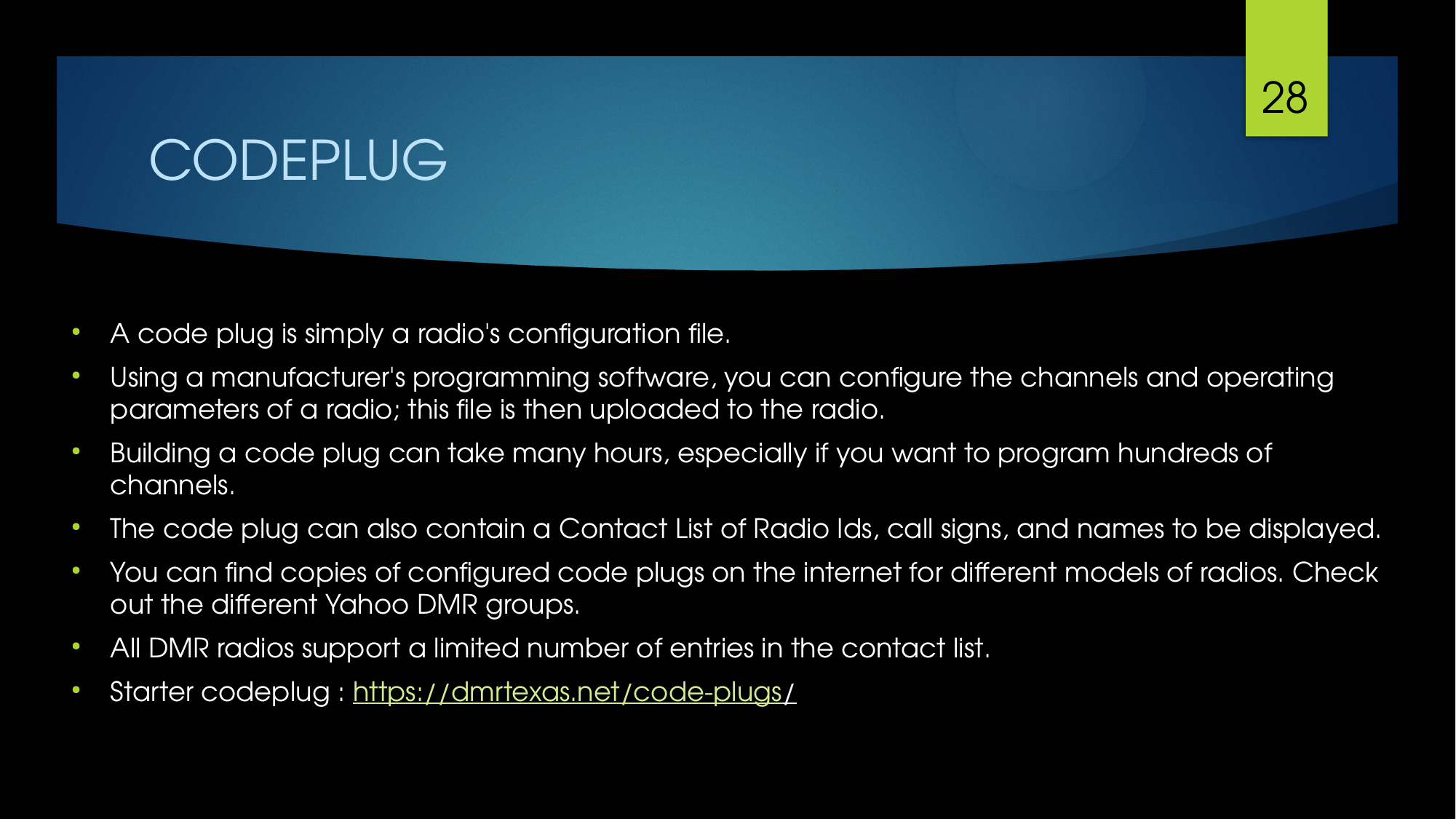

28
# CODEPLUG
A code plug is simply a radio's configuration file.
Using a manufacturer's programming software, you can configure the channels and operating parameters of a radio; this file is then uploaded to the radio.
Building a code plug can take many hours, especially if you want to program hundreds of channels.
The code plug can also contain a Contact List of Radio Ids, call signs, and names to be displayed.
You can find copies of configured code plugs on the internet for different models of radios. Check out the different Yahoo DMR groups.
All DMR radios support a limited number of entries in the contact list.
Starter codeplug : https://dmrtexas.net/code-plugs/